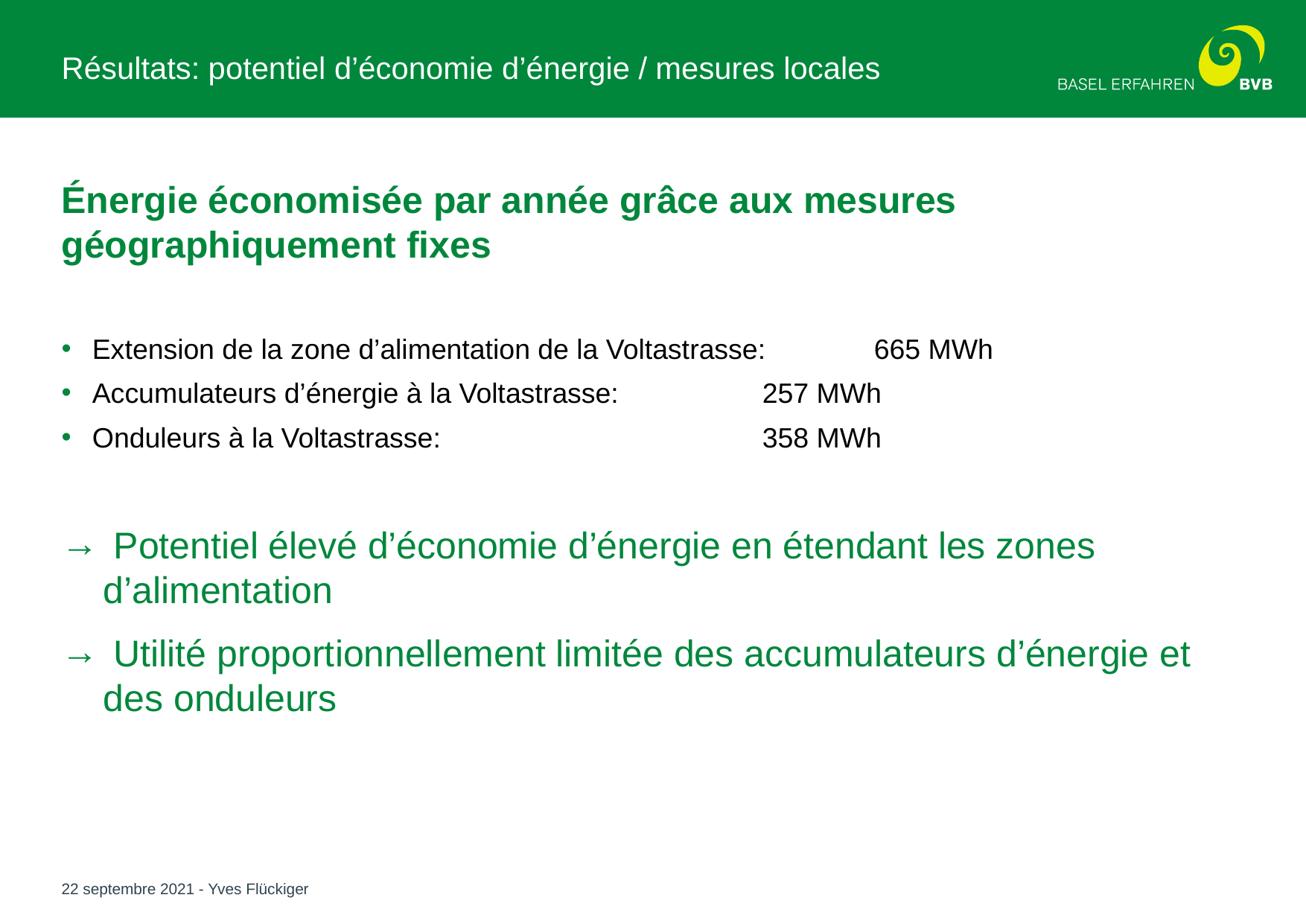

# Résultats: potentiel d’économie d’énergie / mesures locales
Énergie économisée par année grâce aux mesures géographiquement fixes

Extension de la zone d’alimentation de la Voltastrasse:	665 MWh
Accumulateurs d’énergie à la Voltastrasse: 		257 MWh
Onduleurs à la Voltastrasse:			358 MWh

 Potentiel élevé d’économie d’énergie en étendant les zones d’alimentation
 Utilité proportionnellement limitée des accumulateurs d’énergie et des onduleurs
22 septembre 2021 - Yves Flückiger